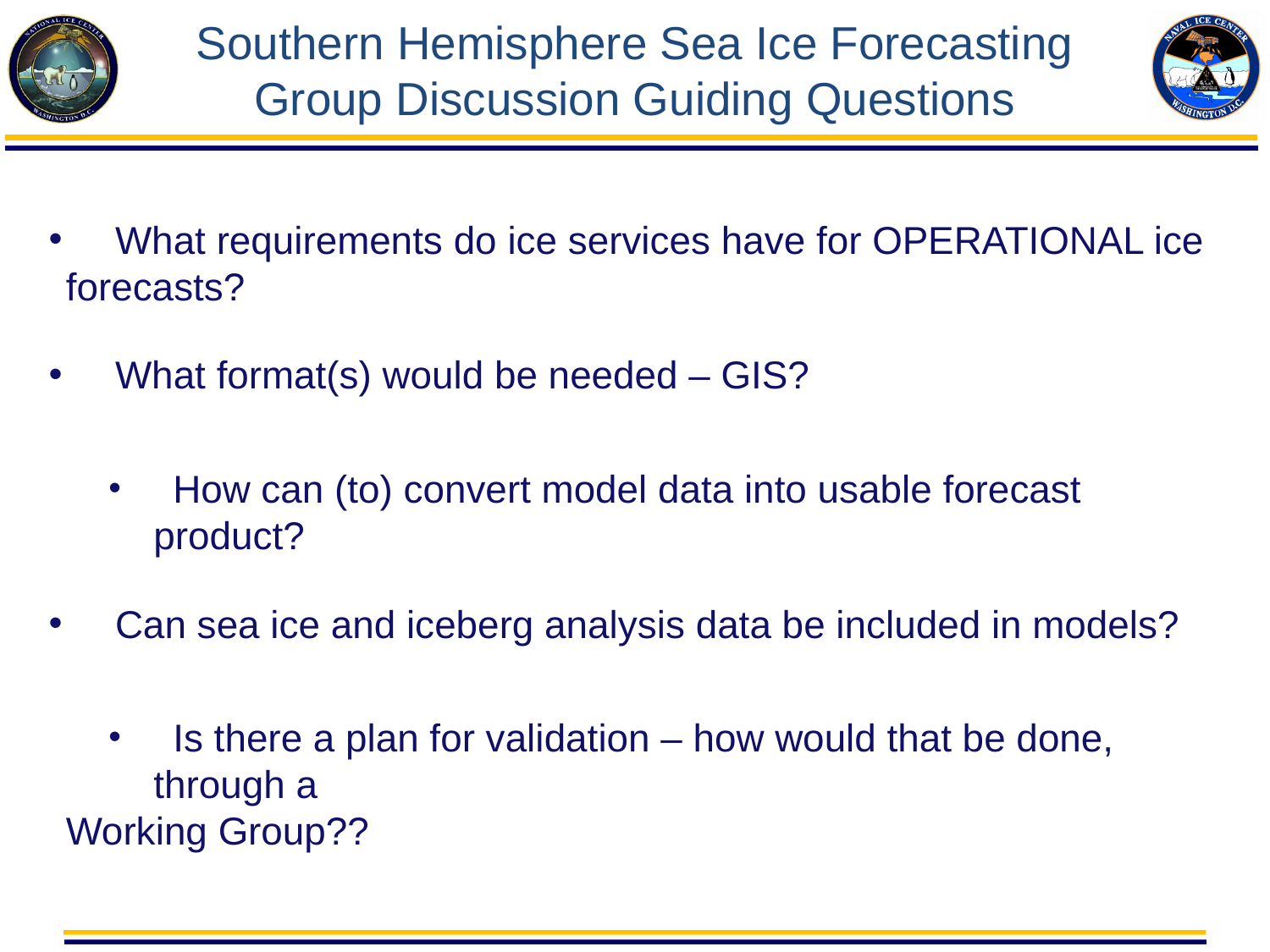

# Southern Hemisphere Sea Ice Forecasting Group Discussion Guiding Questions
  What requirements do ice services have for OPERATIONAL ice
   forecasts?

  What format(s) would be needed – GIS?

  How can (to) convert model data into usable forecast product?

  Can sea ice and iceberg analysis data be included in models?

  Is there a plan for validation – how would that be done, through a
   Working Group??